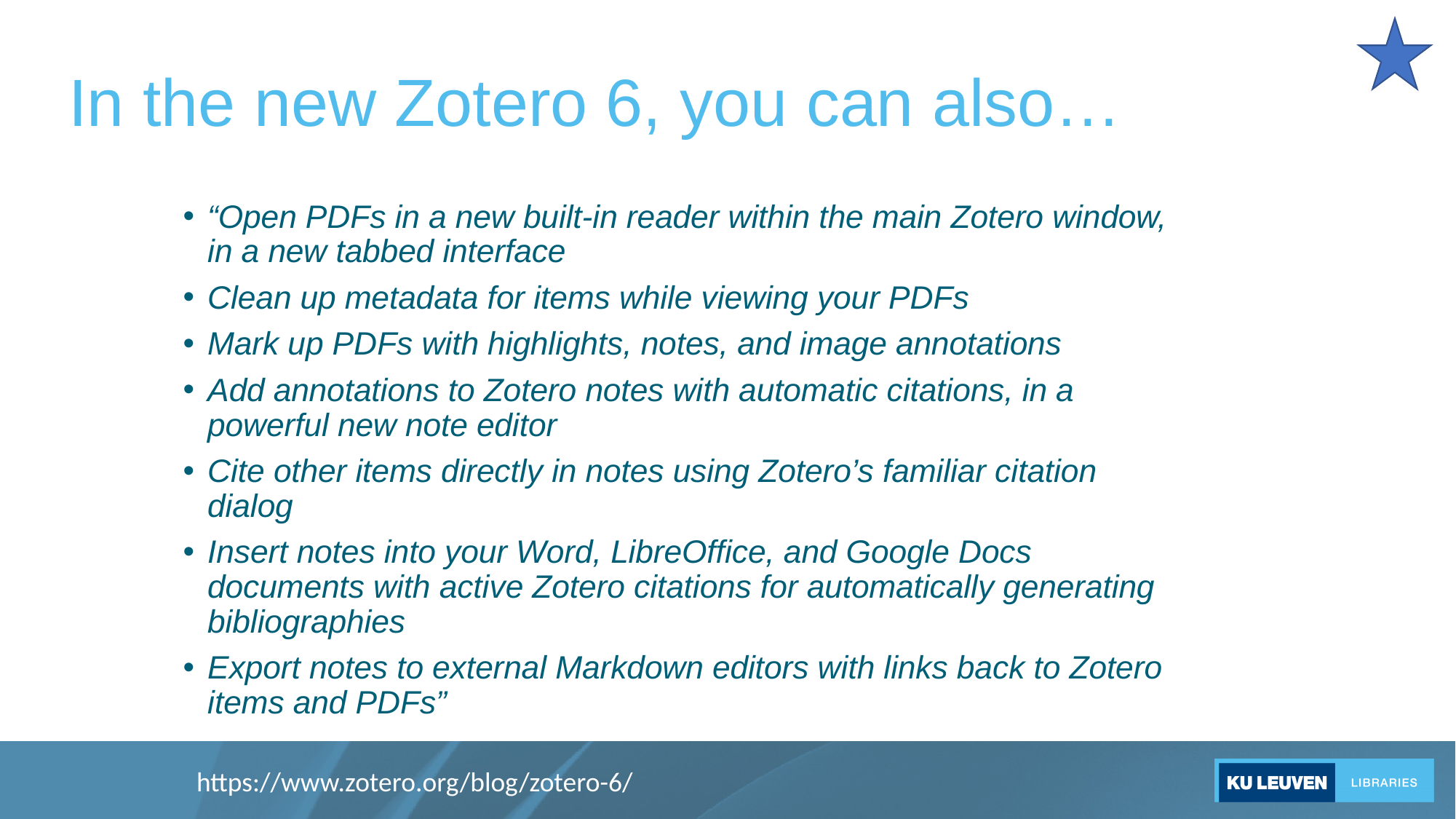

# In the new Zotero 6, you can also…
“Open PDFs in a new built-in reader within the main Zotero window, in a new tabbed interface
Clean up metadata for items while viewing your PDFs
Mark up PDFs with highlights, notes, and image annotations
Add annotations to Zotero notes with automatic citations, in a powerful new note editor
Cite other items directly in notes using Zotero’s familiar citation dialog
Insert notes into your Word, LibreOffice, and Google Docs documents with active Zotero citations for automatically generating bibliographies
Export notes to external Markdown editors with links back to Zotero items and PDFs”

https://www.zotero.org/blog/zotero-6/